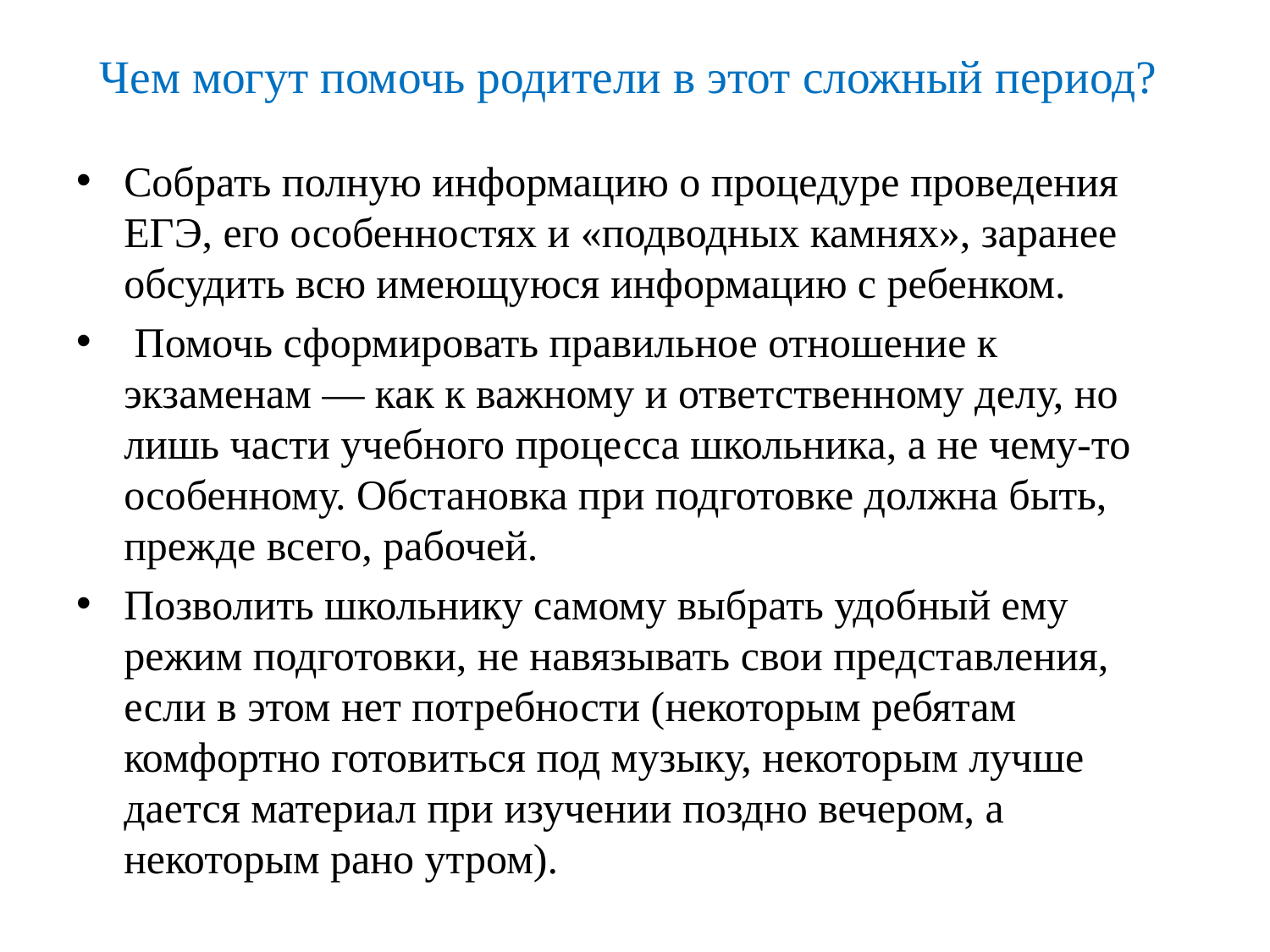

# Чем могут помочь родители в этот сложный период?
Собрать полную информацию о процедуре проведения ЕГЭ, его особенностях и «подводных камнях», заранее обсудить всю имеющуюся информацию с ребенком.
 Помочь сформировать правильное отношение к экзаменам — как к важному и ответственному делу, но лишь части учебного процесса школьника, а не чему-то особенному. Обстановка при подготовке должна быть, прежде всего, рабочей.
Позволить школьнику самому выбрать удобный ему режим подготовки, не навязывать свои представления, если в этом нет потребности (некоторым ребятам комфортно готовиться под музыку, некоторым лучше дается материал при изучении поздно вечером, а некоторым рано утром).